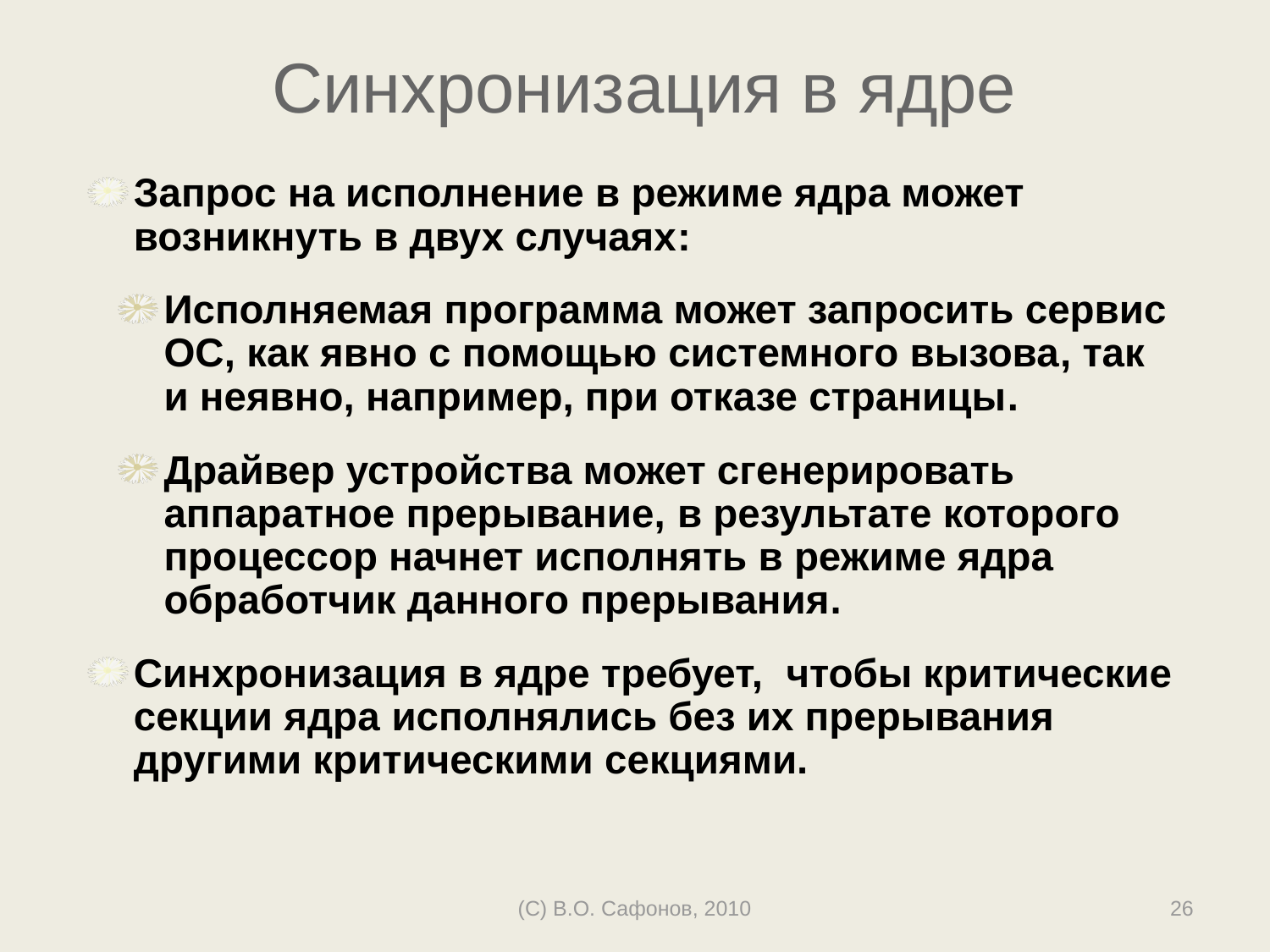

# Синхронизация в ядре
Запрос на исполнение в режиме ядра может возникнуть в двух случаях:
Исполняемая программа может запросить сервис ОС, как явно с помощью системного вызова, так и неявно, например, при отказе страницы.
Драйвер устройства может сгенерировать аппаратное прерывание, в результате которого процессор начнет исполнять в режиме ядра обработчик данного прерывания.
Синхронизация в ядре требует,  чтобы критические секции ядра исполнялись без их прерывания другими критическими секциями.
(C) В.О. Сафонов, 2010
26